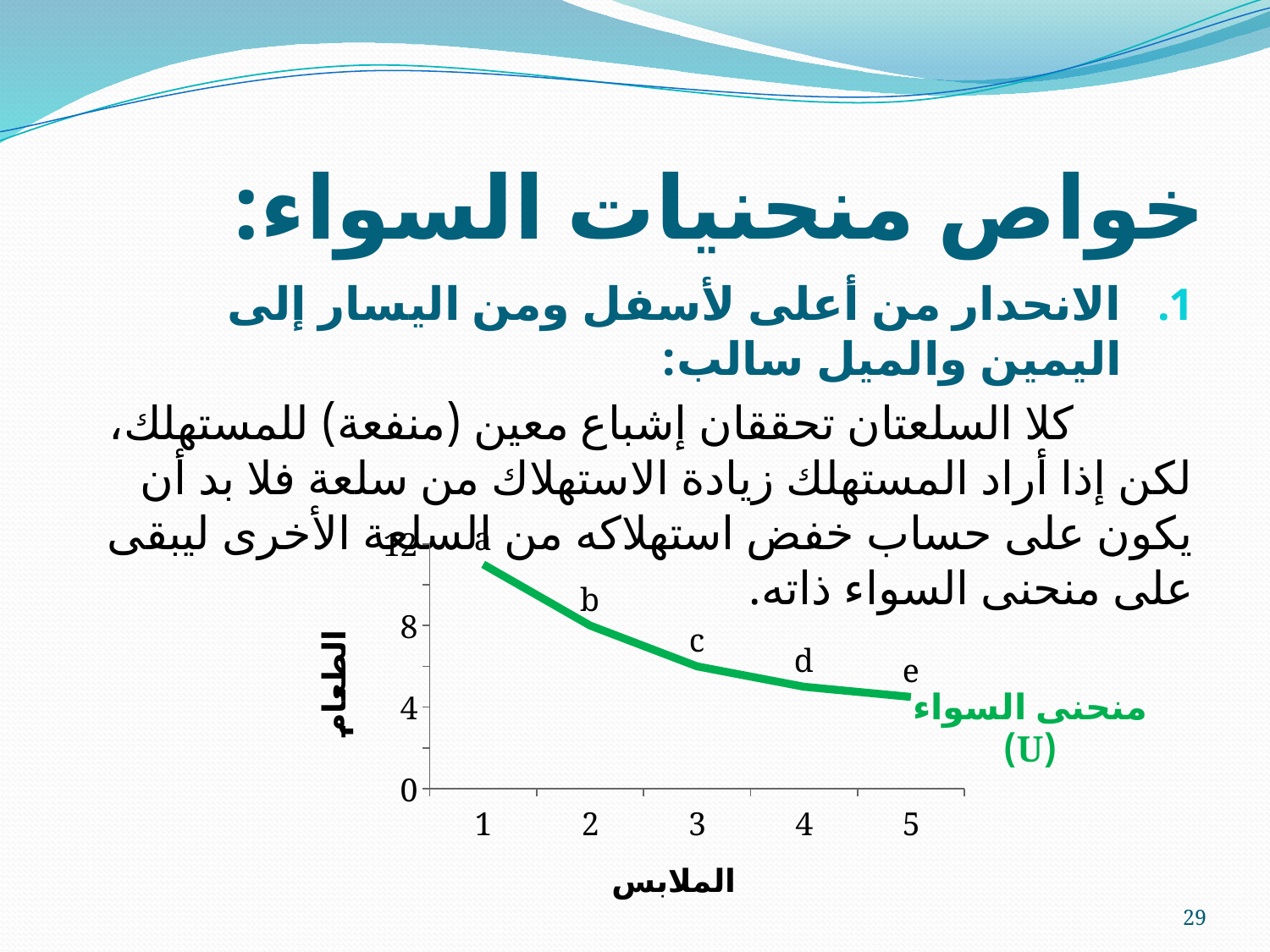

# خواص منحنيات السواء:
الانحدار من أعلى لأسفل ومن اليسار إلى اليمين والميل سالب:
          كلا السلعتان تحققان إشباع معين (منفعة) للمستهلك، لكن إذا أراد المستهلك زيادة الاستهلاك من سلعة فلا بد أن يكون على حساب خفض استهلاكه من السلعة الأخرى ليبقى على منحنى السواء ذاته.

### Chart

| Category | Series 1 |
|---|---|
| 1 | 11.0 |
| 2 | 8.0 |
| 3 | 6.0 |
| 4 | 5.0 |
| 5 | 4.5 |
منحنى السواء (U)
29